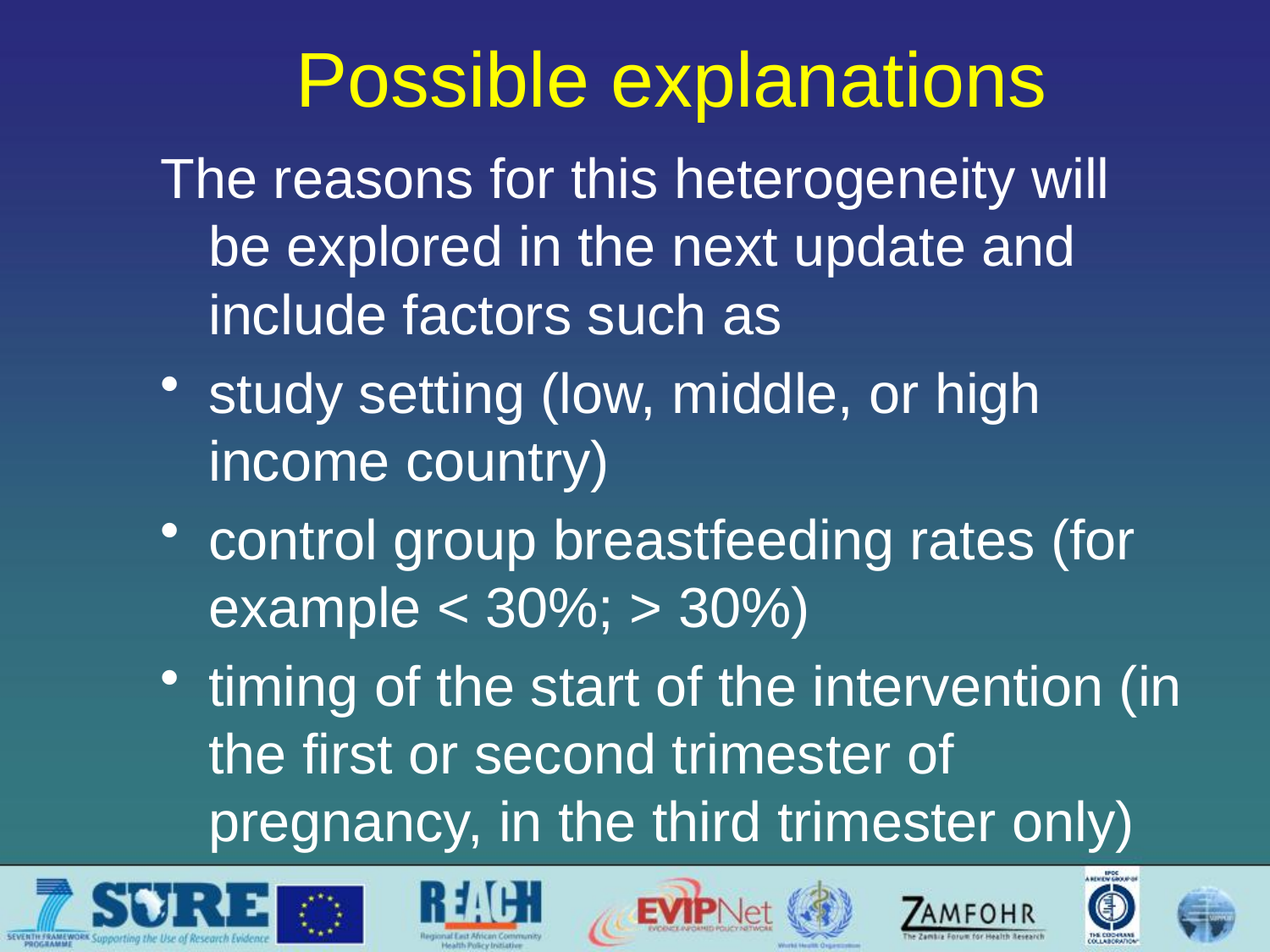

# Possible explanations
The reasons for this heterogeneity will be explored in the next update and include factors such as
study setting (low, middle, or high income country)
control group breastfeeding rates (for example < 30%; > 30%)
timing of the start of the intervention (in the first or second trimester of pregnancy, in the third trimester only)